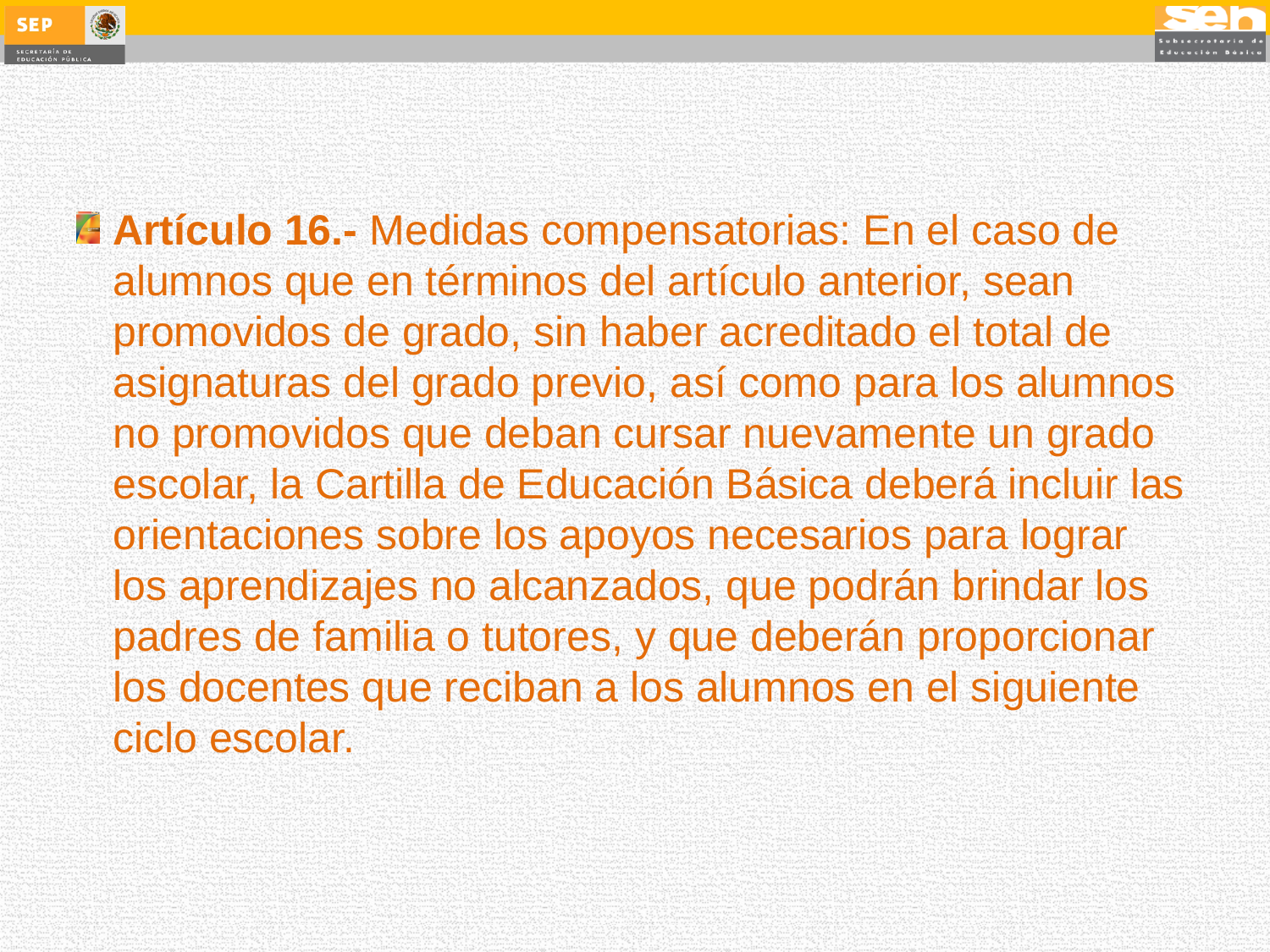

Artículo 16.- Medidas compensatorias: En el caso de alumnos que en términos del artículo anterior, sean promovidos de grado, sin haber acreditado el total de asignaturas del grado previo, así como para los alumnos no promovidos que deban cursar nuevamente un grado escolar, la Cartilla de Educación Básica deberá incluir las orientaciones sobre los apoyos necesarios para lograr los aprendizajes no alcanzados, que podrán brindar los padres de familia o tutores, y que deberán proporcionar los docentes que reciban a los alumnos en el siguiente ciclo escolar.